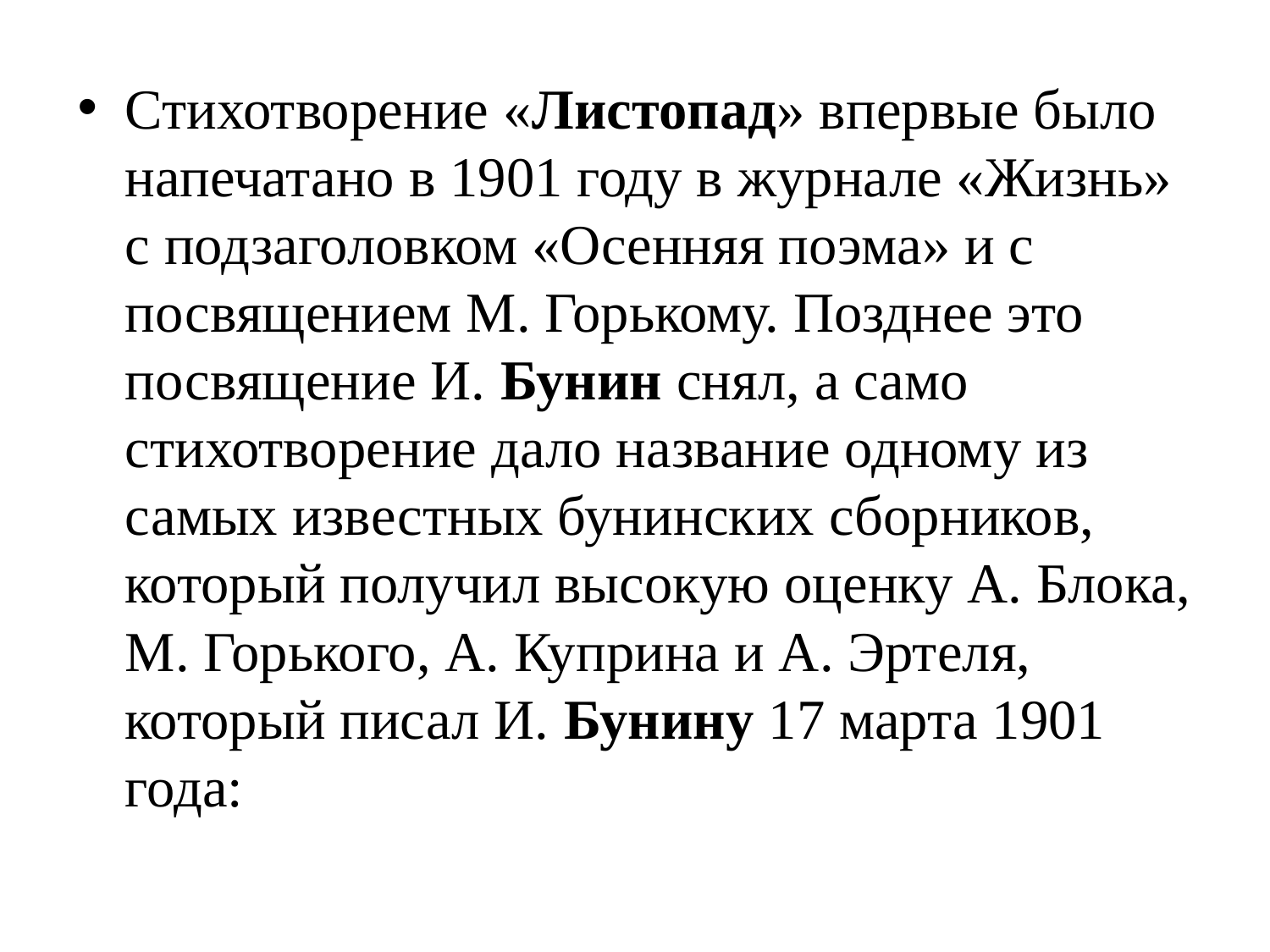

Стихотворение «Листопад» впервые было напечатано в 1901 году в журнале «Жизнь» с подзаголовком «Осенняя поэма» и с посвящением М. Горькому. Позднее это посвящение И. Бунин снял, а само стихотворение дало название одному из самых известных бунинских сборников, который получил высокую оценку А. Блока, М. Горького, А. Куприна и А. Эртеля, который писал И. Бунину 17 марта 1901 года: